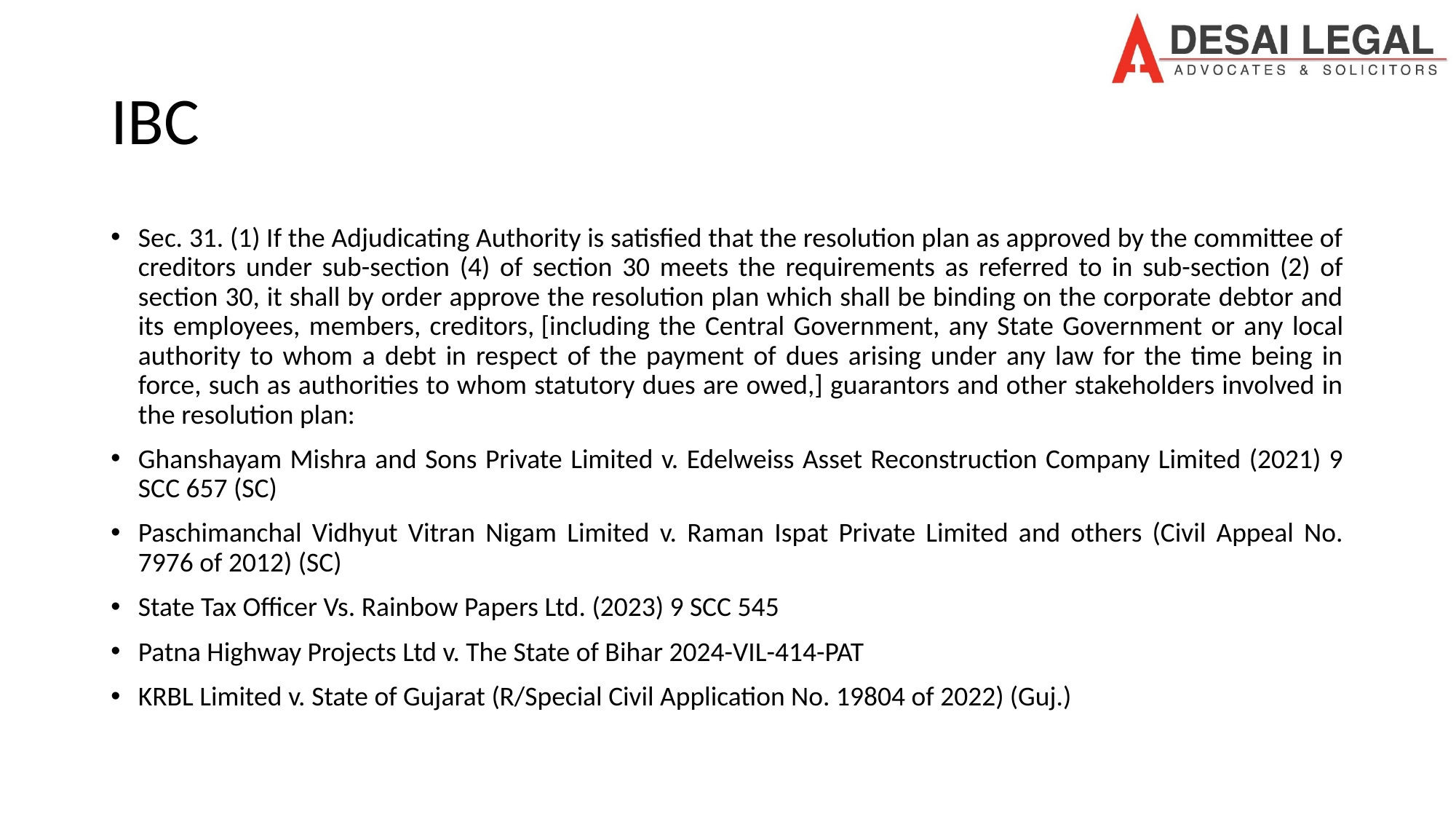

# IBC
Sec. 31. (1) If the Adjudicating Authority is satisfied that the resolution plan as approved by the committee of creditors under sub-section (4) of section 30 meets the requirements as referred to in sub-section (2) of section 30, it shall by order approve the resolution plan which shall be binding on the corporate debtor and its employees, members, creditors, [including the Central Government, any State Government or any local authority to whom a debt in respect of the payment of dues arising under any law for the time being in force, such as authorities to whom statutory dues are owed,] guarantors and other stakeholders involved in the resolution plan:
Ghanshayam Mishra and Sons Private Limited v. Edelweiss Asset Reconstruction Company Limited (2021) 9 SCC 657 (SC)
Paschimanchal Vidhyut Vitran Nigam Limited v. Raman Ispat Private Limited and others (Civil Appeal No. 7976 of 2012) (SC)
State Tax Officer Vs. Rainbow Papers Ltd. (2023) 9 SCC 545
Patna Highway Projects Ltd v. The State of Bihar 2024-VIL-414-PAT
KRBL Limited v. State of Gujarat (R/Special Civil Application No. 19804 of 2022) (Guj.)